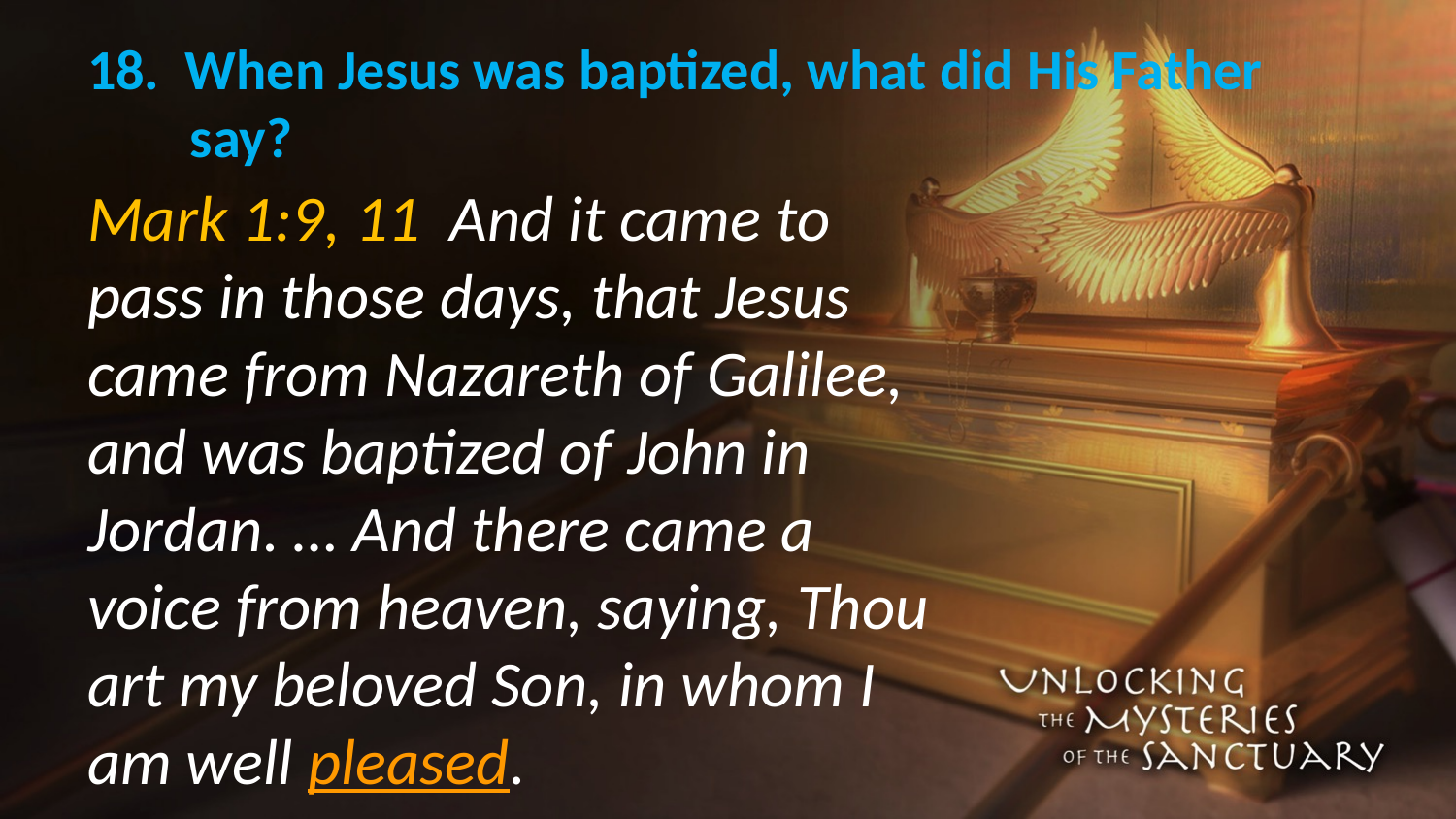

# 18.  When Jesus was baptized, what did His Father say?
Mark 1:9, 11  And it came to pass in those days, that Jesus came from Nazareth of Galilee, and was baptized of John in Jordan. … And there came a voice from heaven, saying, Thou art my beloved Son, in whom I am well pleased.